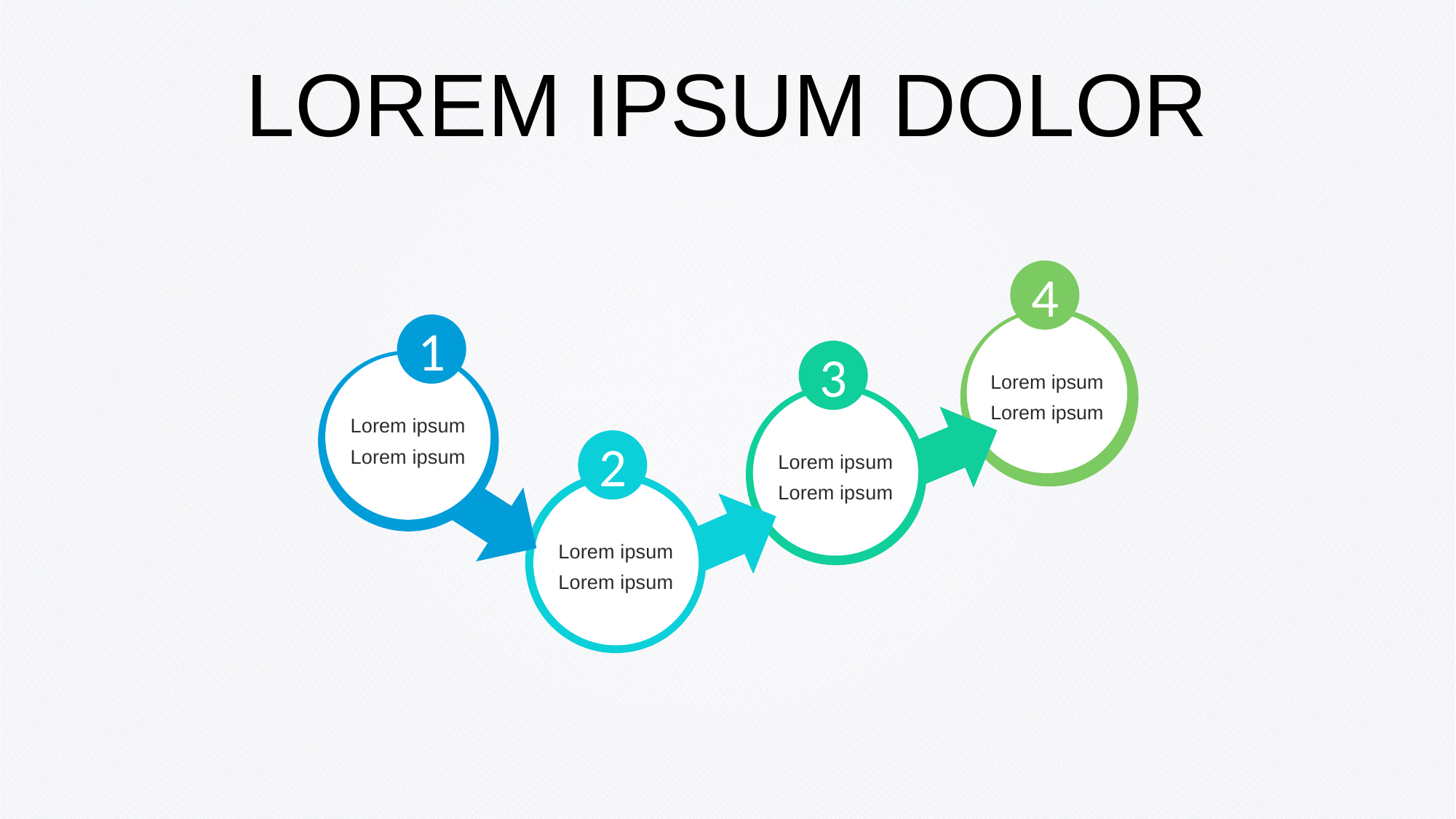

# LOREM IPSUM DOLOR
4

Lorem ipsum
Lorem ipsum
1
3

Lorem ipsum
Lorem ipsum

Lorem ipsum
Lorem ipsum
2

Lorem ipsum
Lorem ipsum